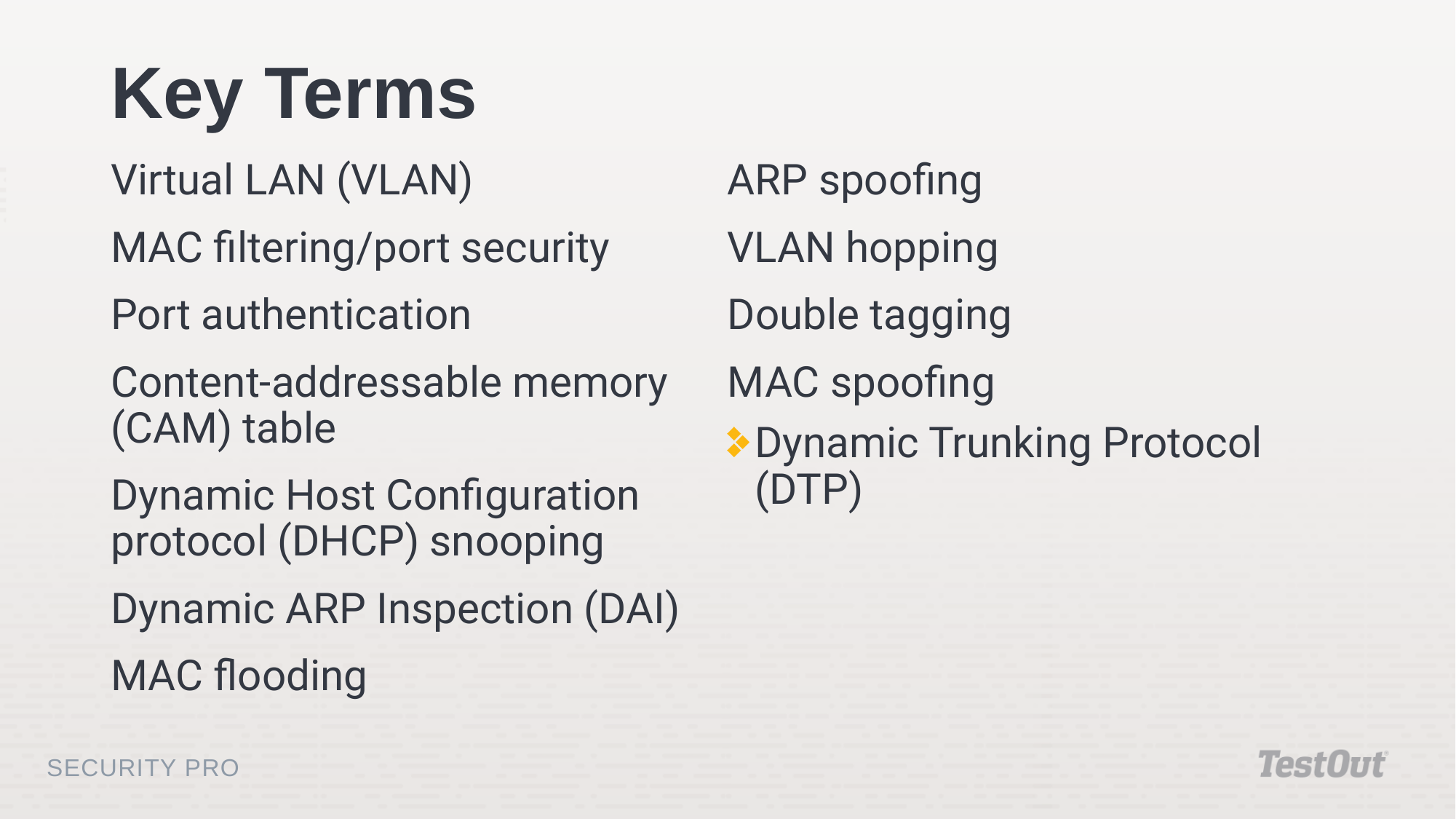

# Key Terms
Virtual LAN (VLAN)
MAC filtering/port security
Port authentication
Content-addressable memory (CAM) table
Dynamic Host Configuration protocol (DHCP) snooping
Dynamic ARP Inspection (DAI)
MAC flooding
ARP spoofing
VLAN hopping
Double tagging
MAC spoofing
Dynamic Trunking Protocol (DTP)
Security Pro